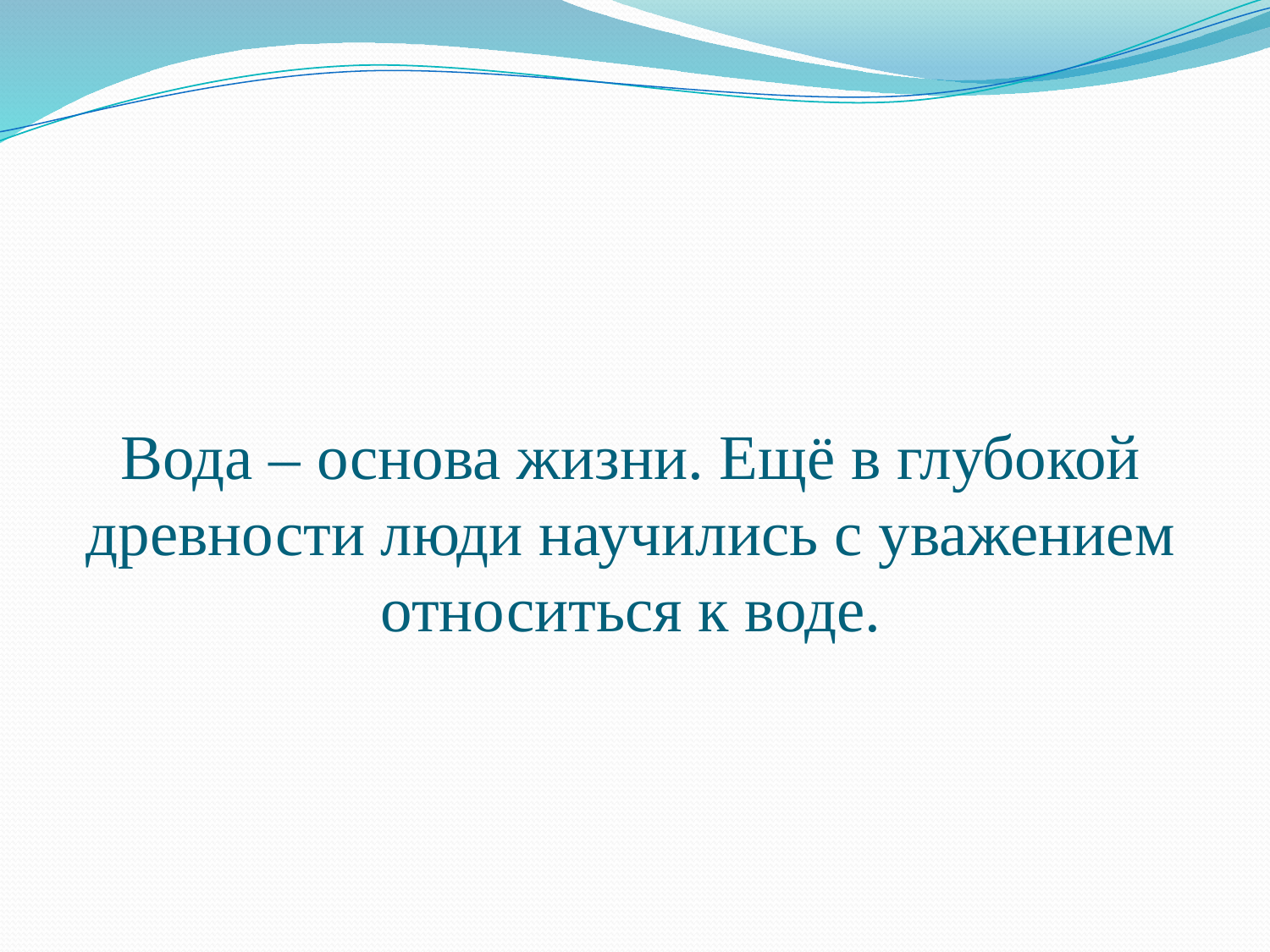

# Вода – основа жизни. Ещё в глубокой древности люди научились с уважением относиться к воде.